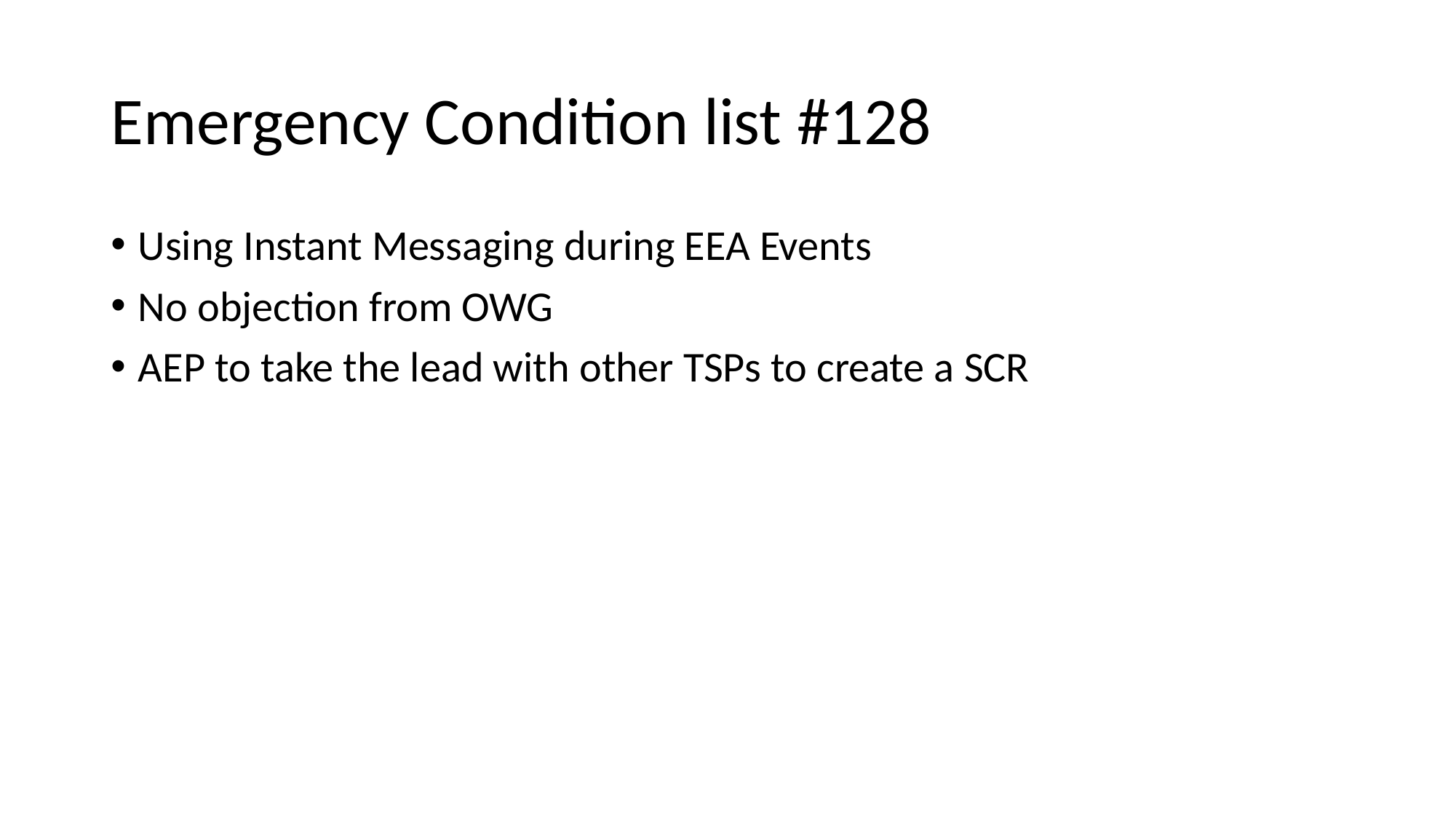

# Emergency Condition list #128
Using Instant Messaging during EEA Events
No objection from OWG
AEP to take the lead with other TSPs to create a SCR